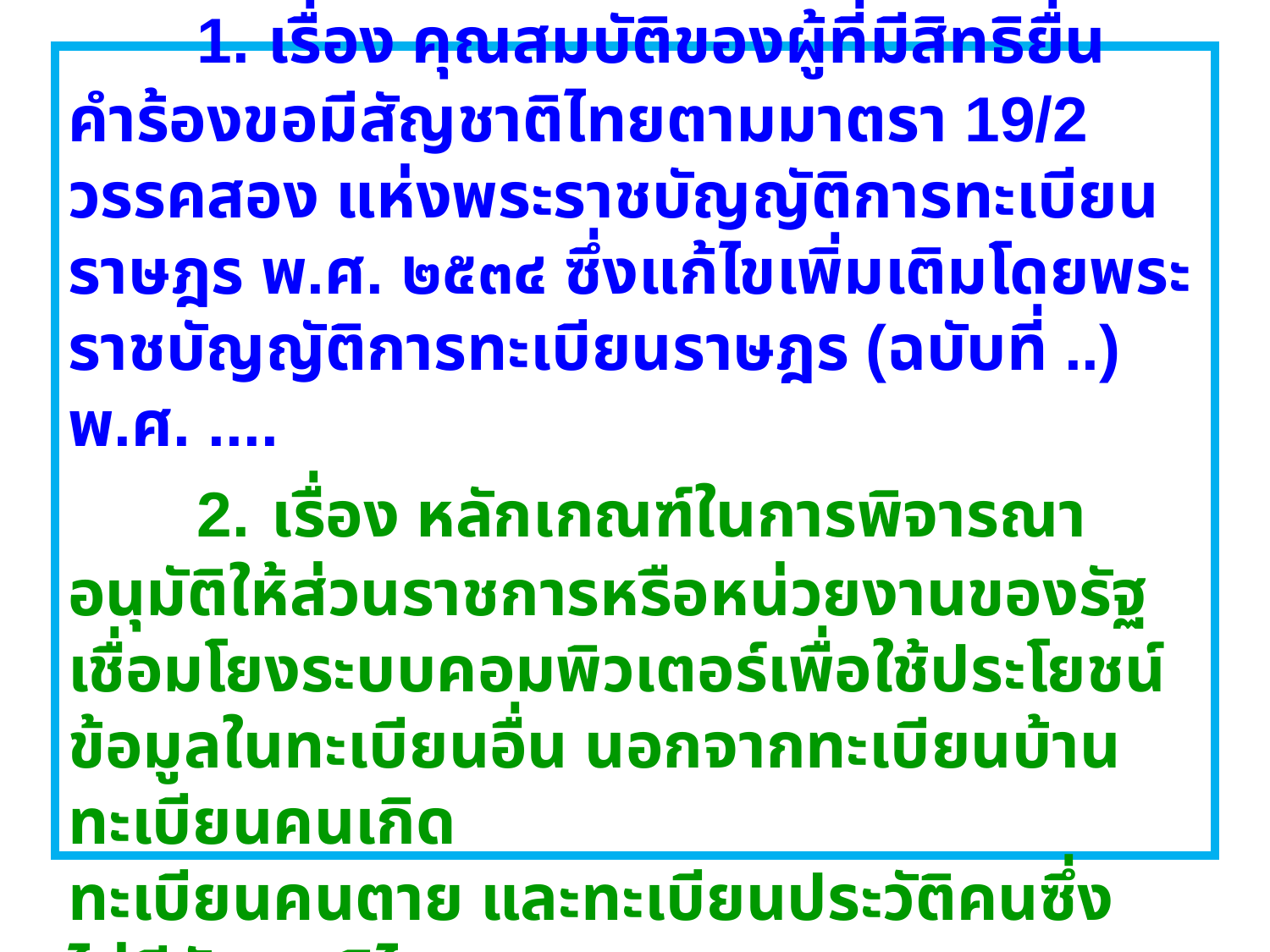

2.2 ประกาศกระทรวงมหาดไทย  2 ฉบับ
      1. เรื่อง คุณสมบัติของผู้ที่มีสิทธิยื่นคำร้องขอมีสัญชาติไทยตามมาตรา 19/2 วรรคสอง แห่งพระราชบัญญัติการทะเบียนราษฎร พ.ศ. ๒๕๓๔ ซึ่งแก้ไขเพิ่มเติมโดยพระราชบัญญัติการทะเบียนราษฎร (ฉบับที่ ..) พ.ศ. ....
      2. เรื่อง หลักเกณฑ์ในการพิจารณาอนุมัติให้ส่วนราชการหรือหน่วยงานของรัฐเชื่อมโยงระบบคอมพิวเตอร์เพื่อใช้ประโยชน์ข้อมูลในทะเบียนอื่น นอกจากทะเบียนบ้าน ทะเบียนคนเกิด
ทะเบียนคนตาย และทะเบียนประวัติคนซึ่งไม่มีสัญชาติไทย